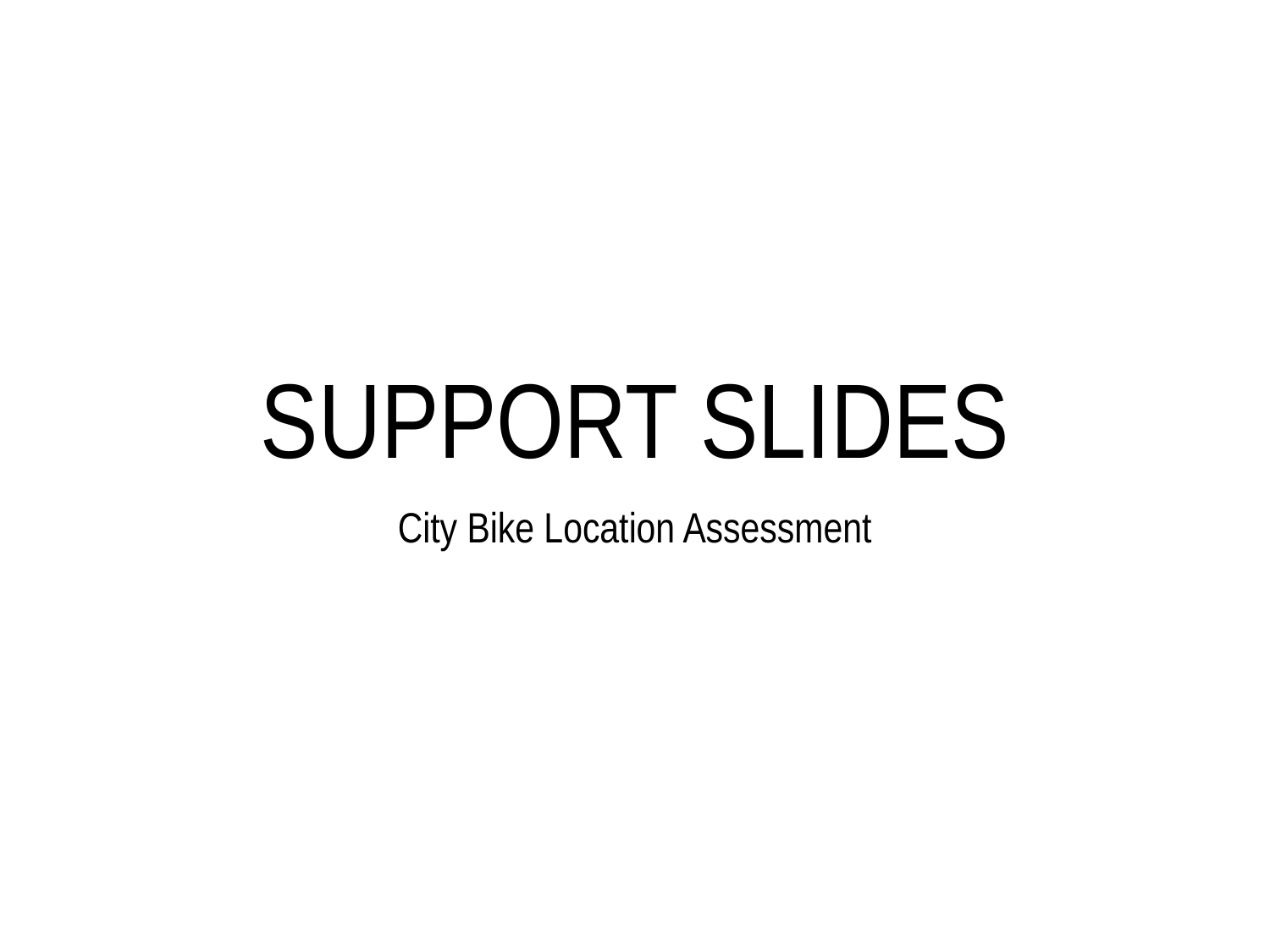

# SUPPORT SLIDES
City Bike Location Assessment